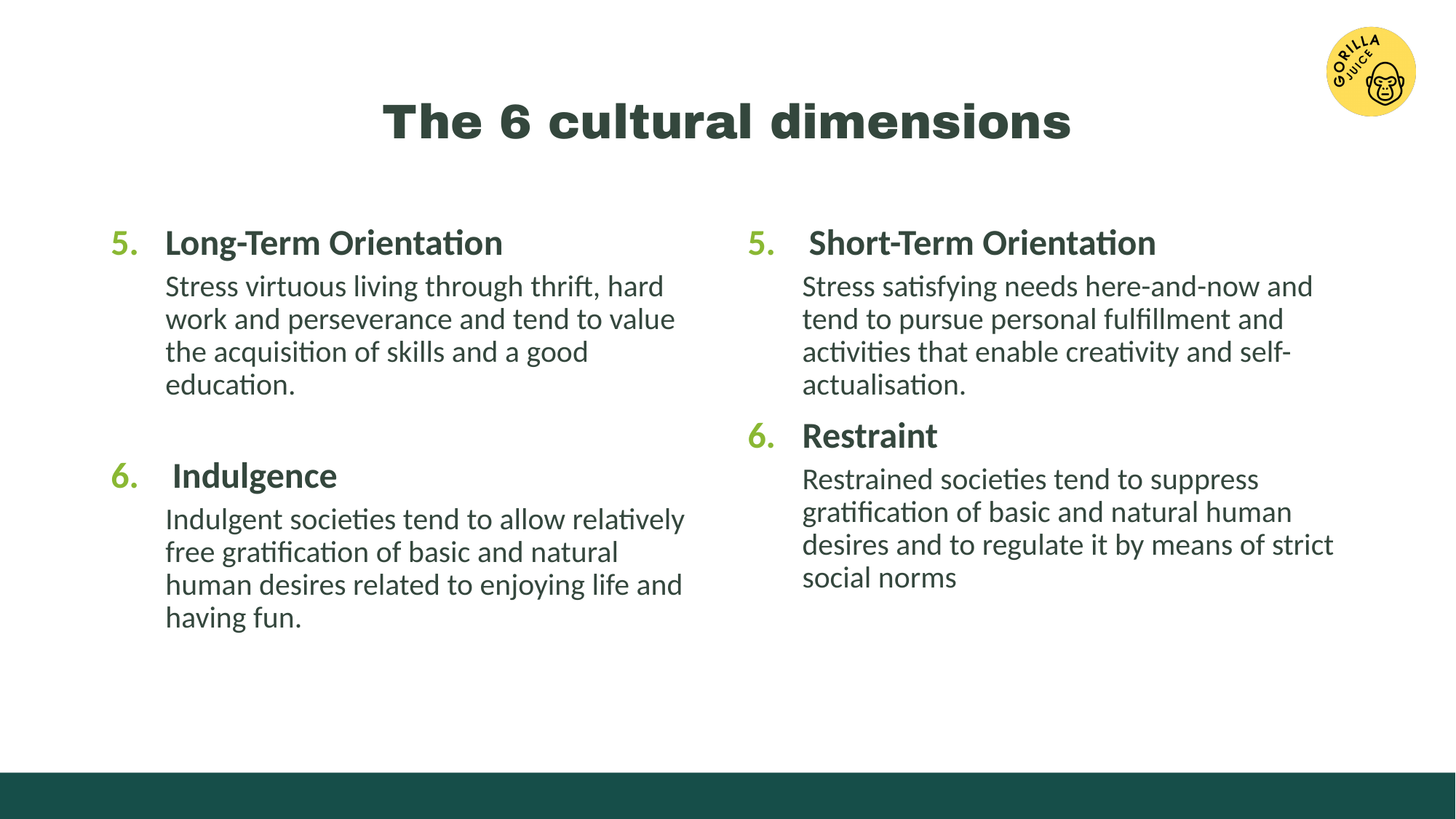

# The 6 cultural dimensions
Long-Term Orientation
Stress virtuous living through thrift, hard work and perseverance and tend to value the acquisition of skills and a good education.

Indulgence
Indulgent societies tend to allow relatively free gratification of basic and natural human desires related to enjoying life and having fun.
Short-Term Orientation
Stress satisfying needs here-and-now and tend to pursue personal fulfillment and activities that enable creativity and self-actualisation.
Restraint
Restrained societies tend to suppress gratification of basic and natural human desires and to regulate it by means of strict social norms